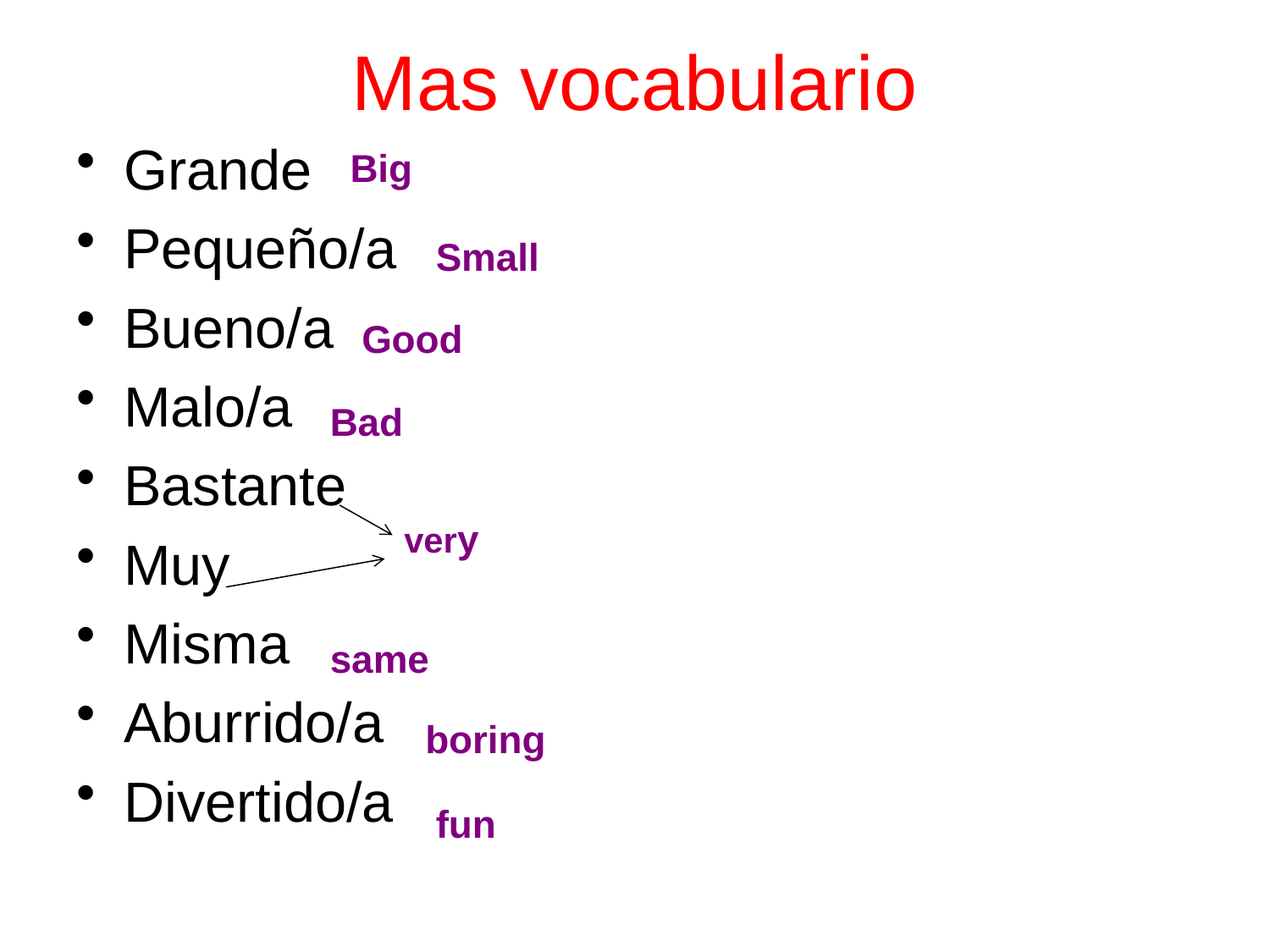

# Mas vocabulario

Grande
Pequeño/a
Bueno/a
Malo/a
Bastante
Muy
Misma
Aburrido/a
Divertido/a
Big
Small
Good
Bad
very
same
boring
fun